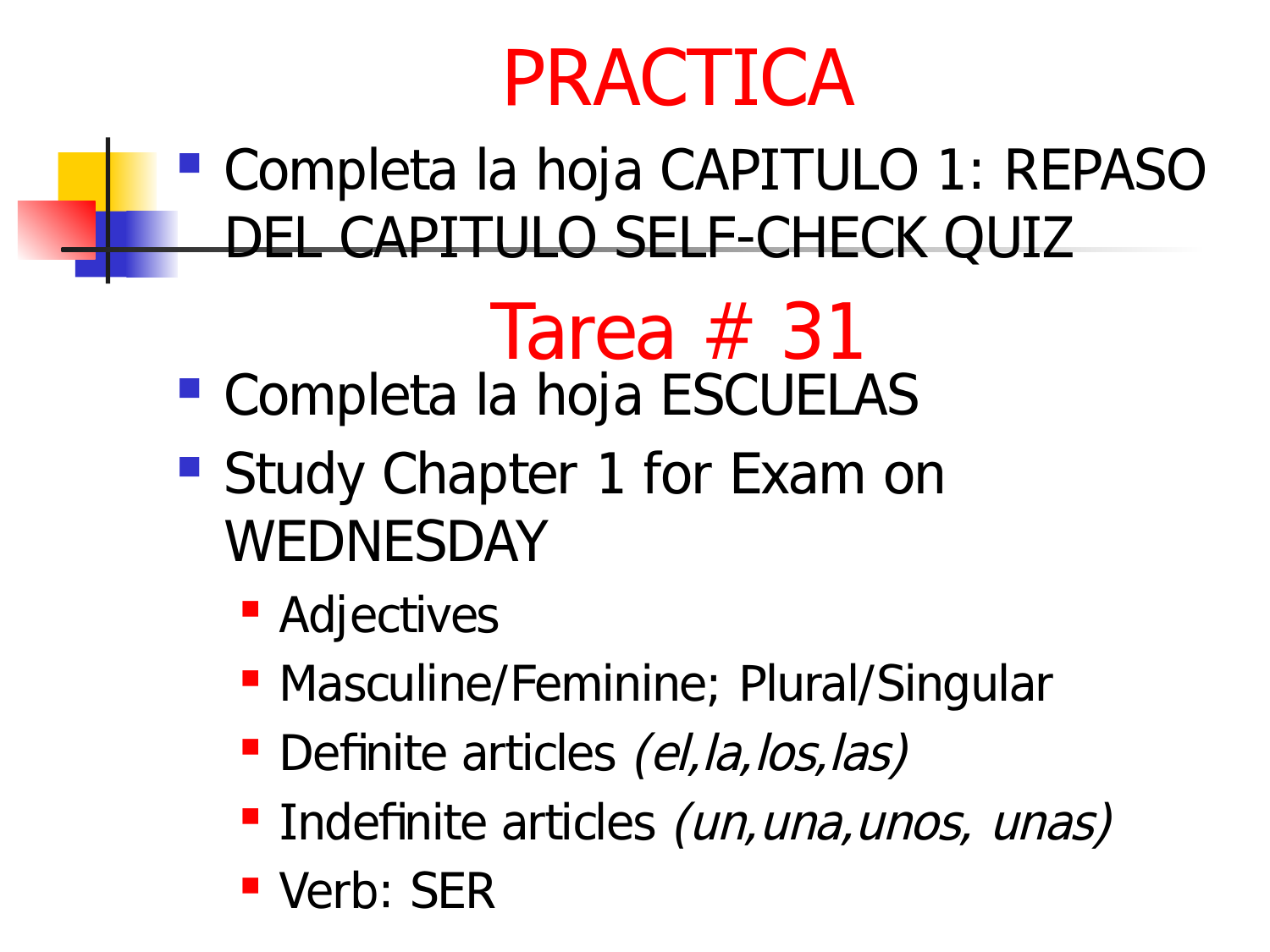

# PRACTICA
Completa la hoja CAPITULO 1: REPASO DEL CAPITULO SELF-CHECK QUIZ

Completa la hoja ESCUELAS
Study Chapter 1 for Exam on WEDNESDAY
Adjectives
Masculine/Feminine; Plural/Singular
Definite articles (el,la,los,las)
Indefinite articles (un,una,unos, unas)
Verb: SER
Tarea # 31